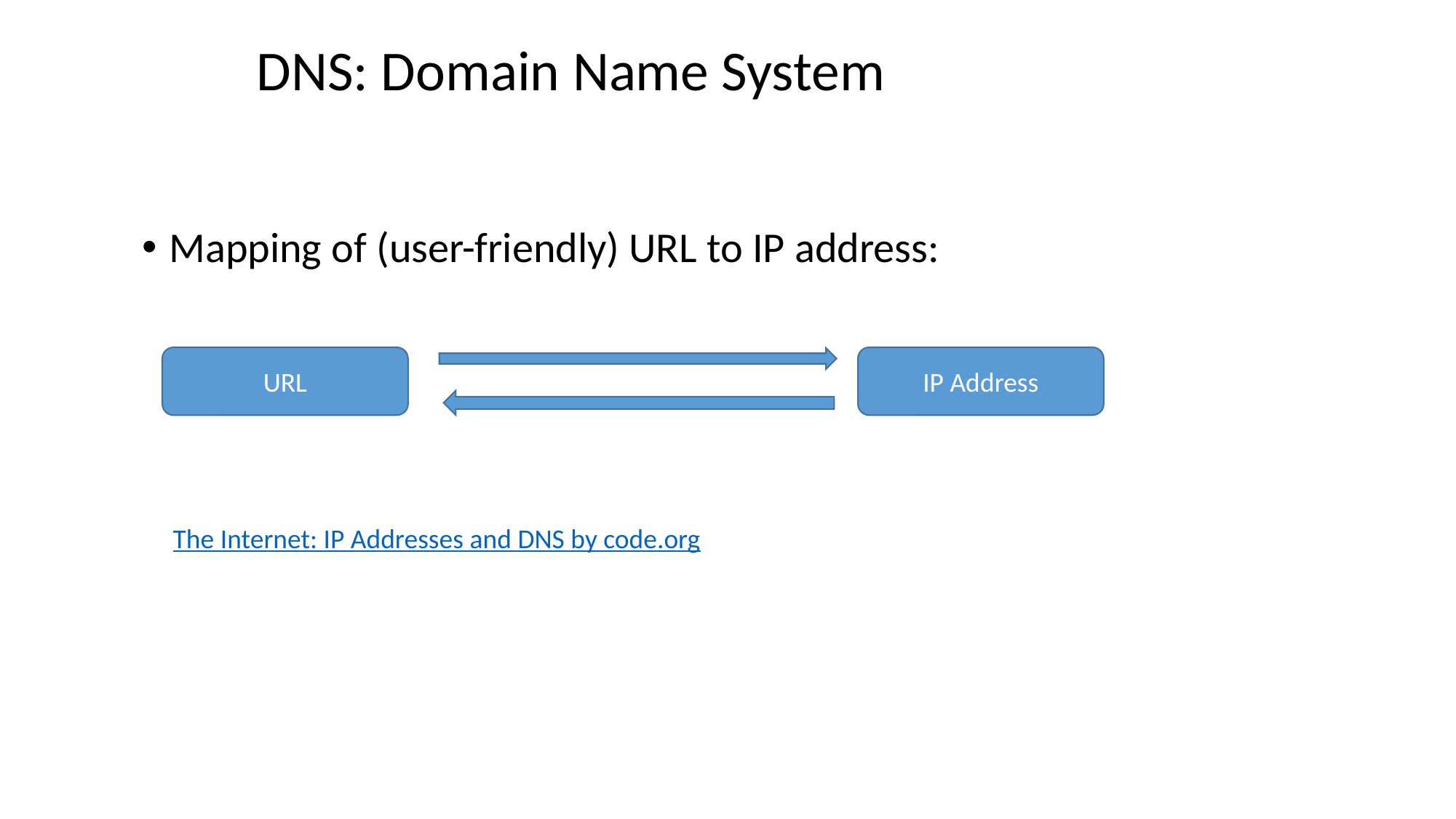

# DNS: Domain Name System
Mapping of (user-friendly) URL to IP address:
IP Address
URL

The Internet: IP Addresses and DNS by code.org